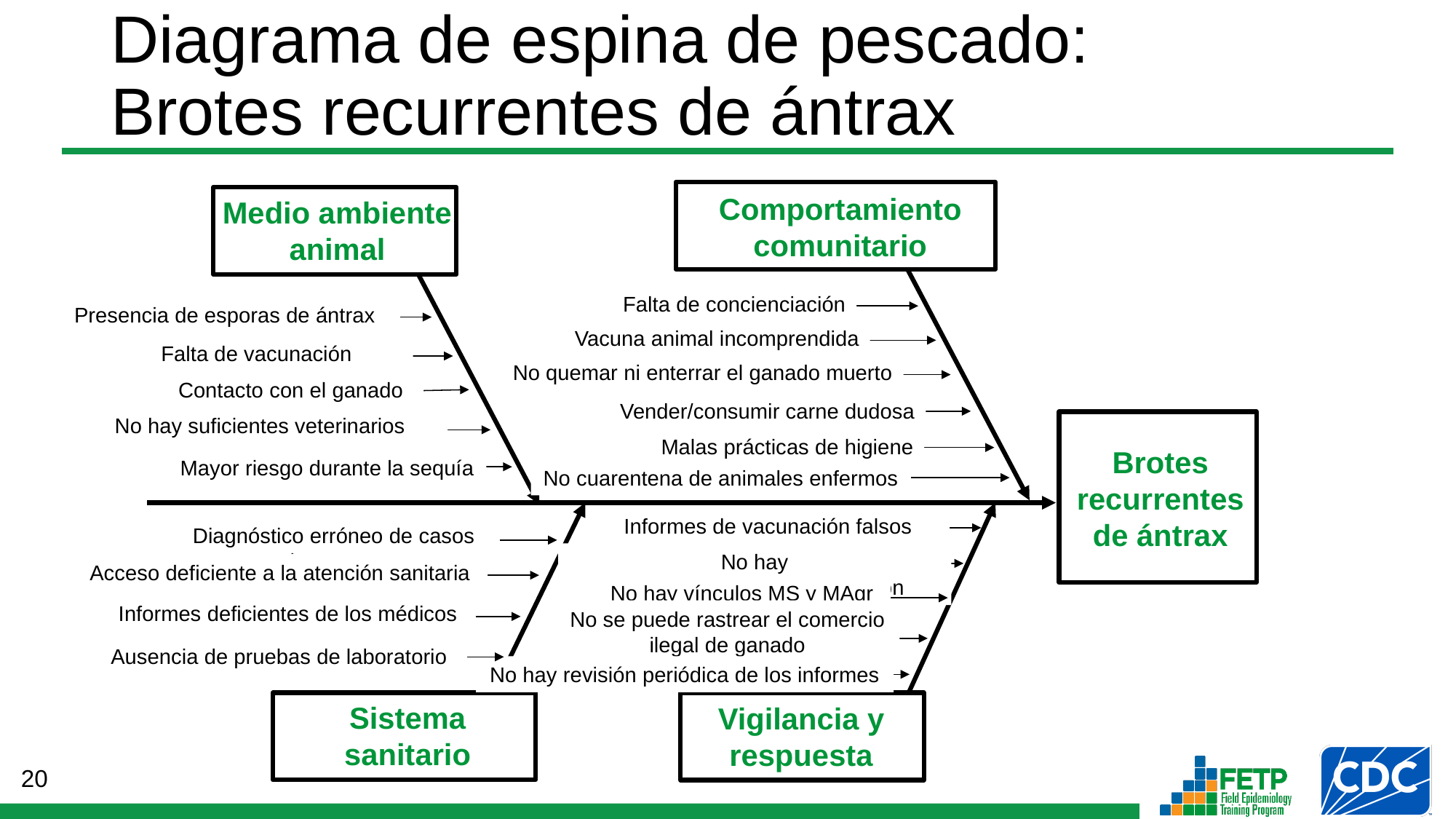

# Diagrama de espina de pescado: Brotes recurrentes de ántrax

Comportamiento comunitario

Sistema sanitario
Vigilancia y respuesta
Medio ambiente
animal
Falta de concienciación
Vacuna animal incomprendida
No quemar ni enterrar el ganado muerto
Vender/consumir carne dudosa
Malas prácticas de higiene
No cuarentena de animales enfermos
Presencia de esporas de ántrax
Falta de vacunación
Contacto con el ganado
No hay suficientes veterinarios
Mayor riesgo durante la sequía

Brotes recurrentes de ántrax
Informes de vacunación falsos
Diagnóstico erróneo de casos humanos
Acceso deficiente a la atención sanitaria
Informes deficientes de los médicos
Ausencia de pruebas de laboratorio
No hay comunicación/retroalimentación
No hay vínculos MS y MAgr
No se puede rastrear el comercio ilegal de ganado
No hay revisión periódica de los informes